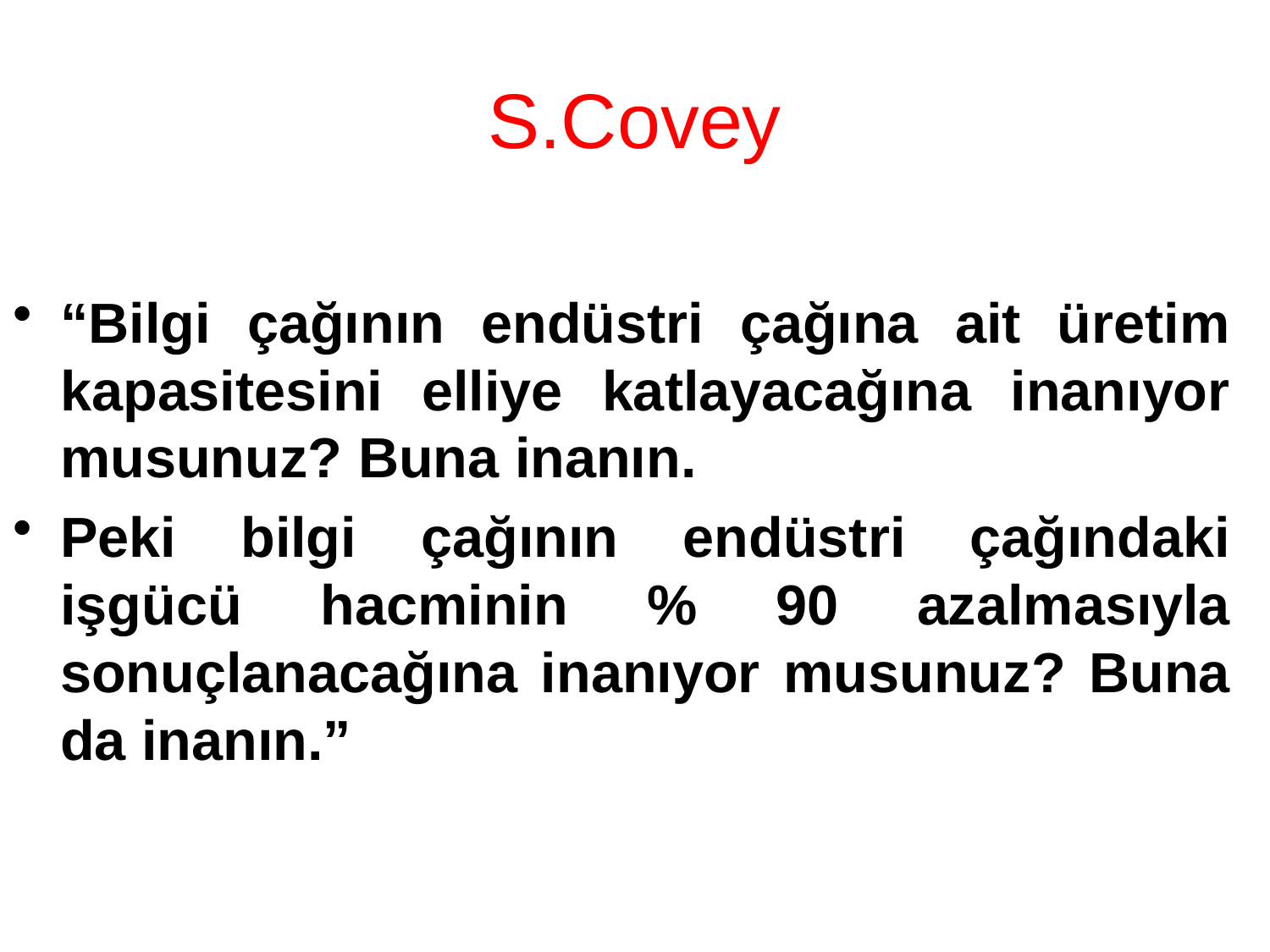

# S.Covey
“Bilgi çağının endüstri çağına ait üretim kapasitesini elliye katlayacağına inanıyor musunuz? Buna inanın.
Peki bilgi çağının endüstri çağındaki işgücü hacminin % 90 azalmasıyla sonuçlanacağına inanıyor musunuz? Buna da inanın.”